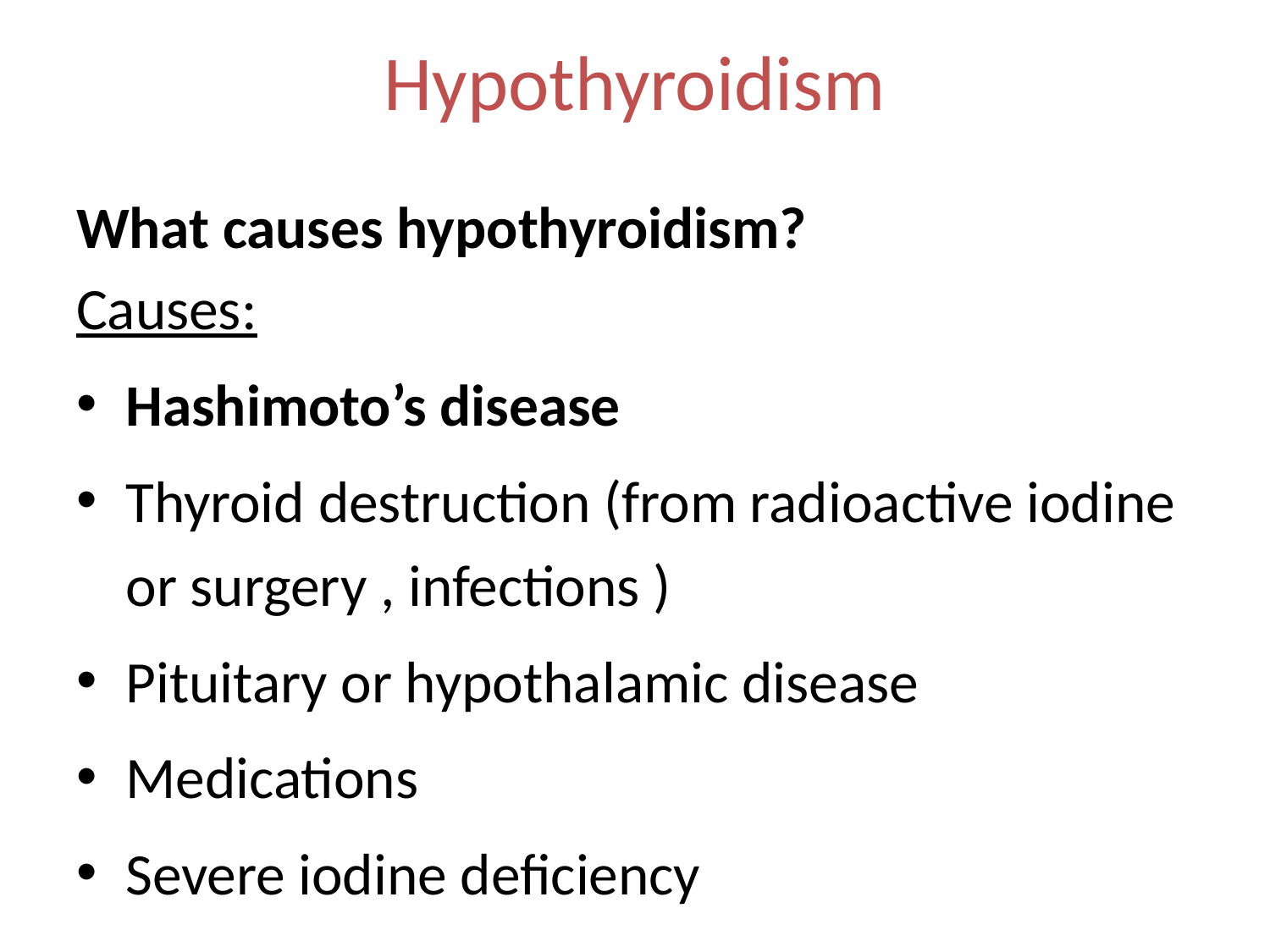

# Hypothyroidism

What causes hypothyroidism?
Causes:
Hashimoto’s disease
Thyroid destruction (from radioactive iodine or surgery , infections )
Pituitary or hypothalamic disease
Medications
Severe iodine deficiency